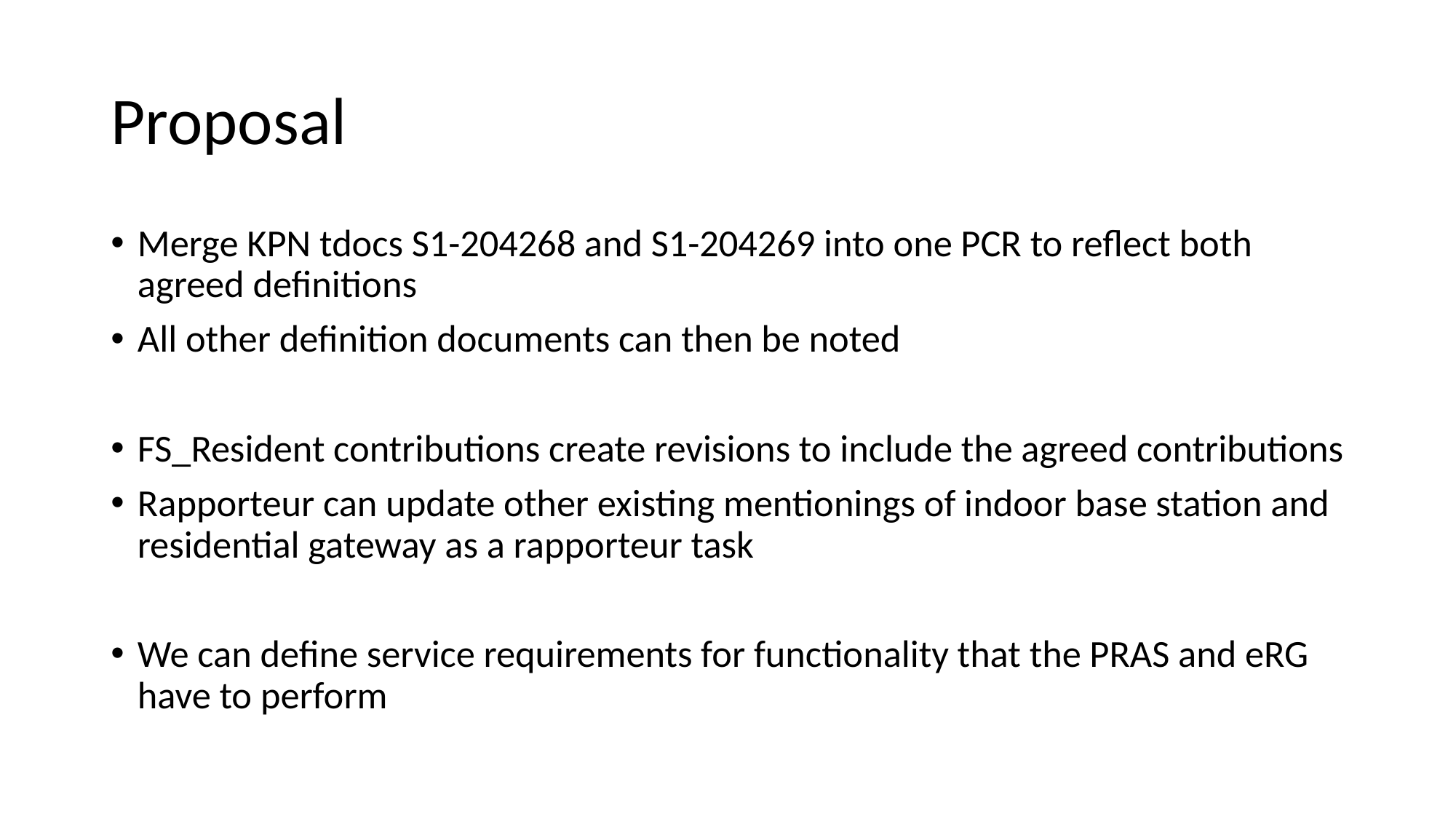

# Proposal
Merge KPN tdocs S1-204268 and S1-204269 into one PCR to reflect both agreed definitions
All other definition documents can then be noted

FS_Resident contributions create revisions to include the agreed contributions
Rapporteur can update other existing mentionings of indoor base station and residential gateway as a rapporteur task

We can define service requirements for functionality that the PRAS and eRG have to perform